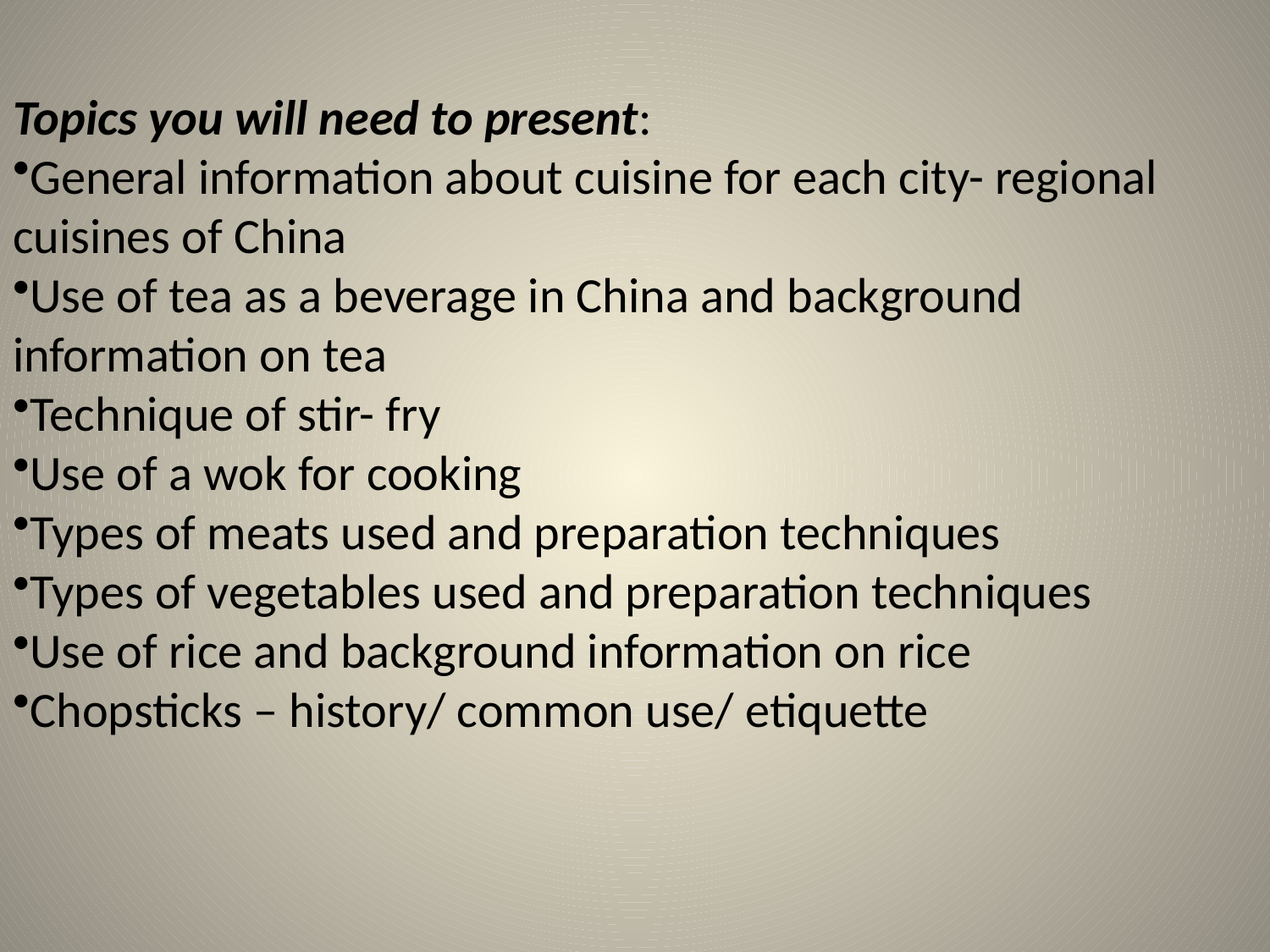

Topics you will need to present:
General information about cuisine for each city- regional cuisines of China
Use of tea as a beverage in China and background information on tea
Technique of stir- fry
Use of a wok for cooking
Types of meats used and preparation techniques
Types of vegetables used and preparation techniques
Use of rice and background information on rice
Chopsticks – history/ common use/ etiquette